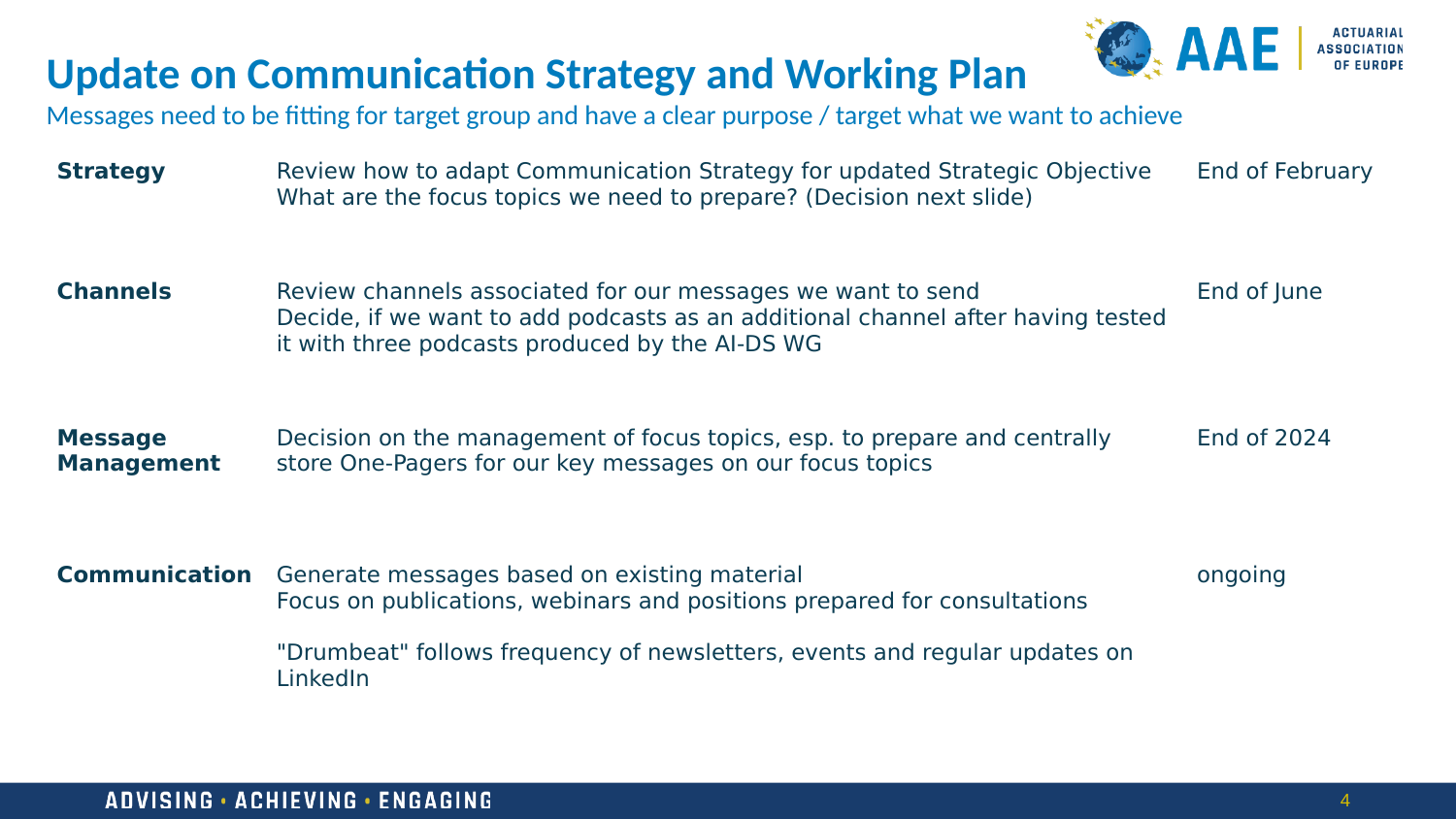

# Update on Communication Strategy and Working Plan Messages need to be fitting for target group and have a clear purpose / target what we want to achieve
| Strategy | Review how to adapt Communication Strategy for updated Strategic Objective What are the focus topics we need to prepare? (Decision next slide) | End of February |
| --- | --- | --- |
|  |  |  |
| Channels | Review channels associated for our messages we want to send Decide, if we want to add podcasts as an additional channel after having tested it with three podcasts produced by the AI-DS WG | End of June |
|  |  |  |
| Message Management | Decision on the management of focus topics, esp. to prepare and centrally store One-Pagers for our key messages on our focus topics | End of 2024 |
|  |  |  |
| Communication | Generate messages based on existing material Focus on publications, webinars and positions prepared for consultations "Drumbeat" follows frequency of newsletters, events and regular updates on LinkedIn | ongoing |
4